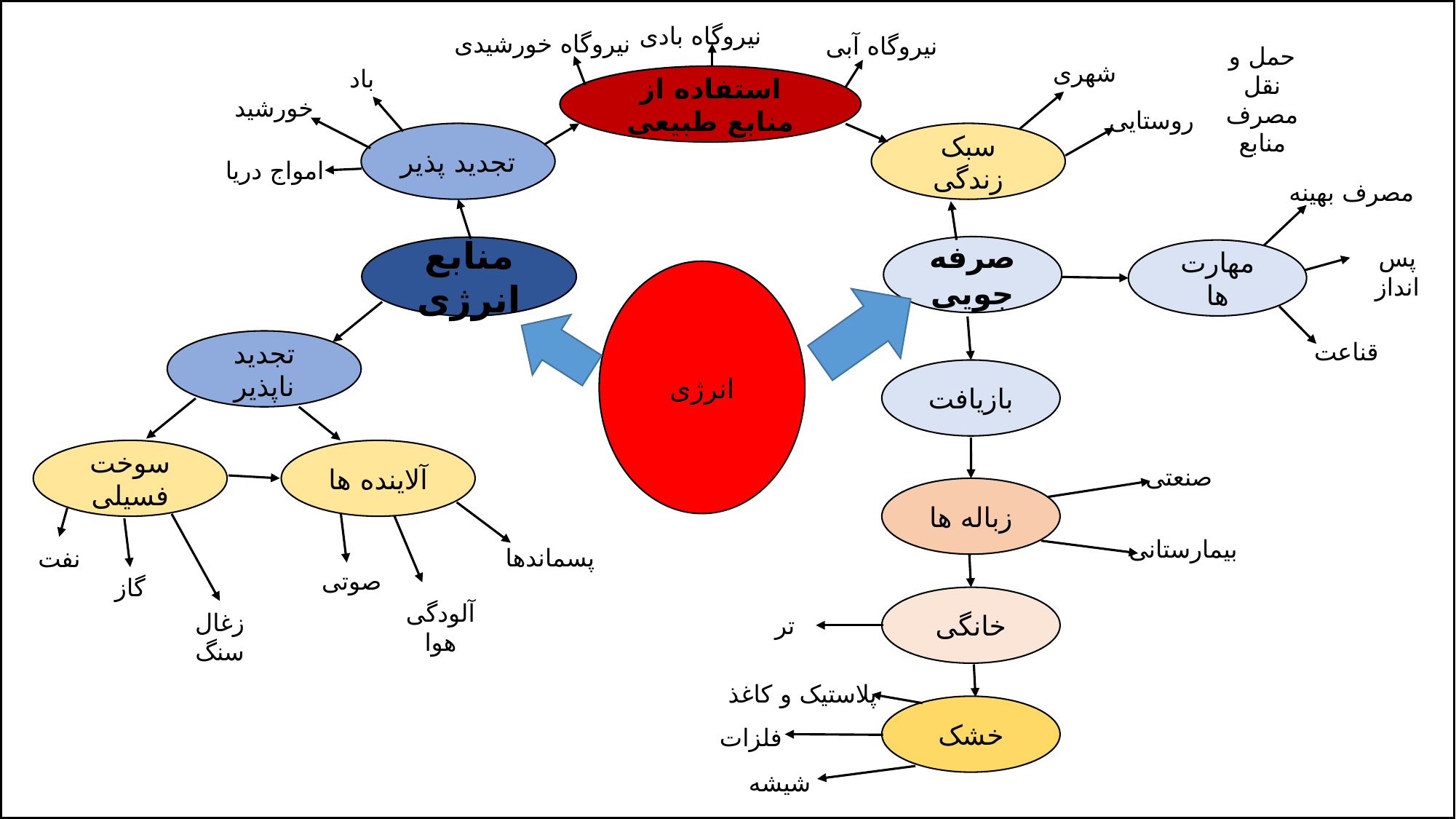

نیروگاه بادی
نیروگاه خورشیدی
نیروگاه آبی
حمل و نقل
مصرف منابع
شهری
باد
استفاده از منابع طبیعی
خورشید
روستایی
تجدید پذیر
سبک زندگی
امواج دریا
مصرف بهینه
صرفه جویی
منابع انرژی
پس انداز
مهارت ها
انرژی

تجدید ناپذیر
قناعت
بازیافت
سوخت فسیلی
آلاینده ها
صنعتی
زباله ها
بیمارستانی
پسماندها
نفت
صوتی
گاز
خانگی
آلودگی هوا
زغال سنگ
تر
پلاستیک و کاغذ
خشک
فلزات
شیشه